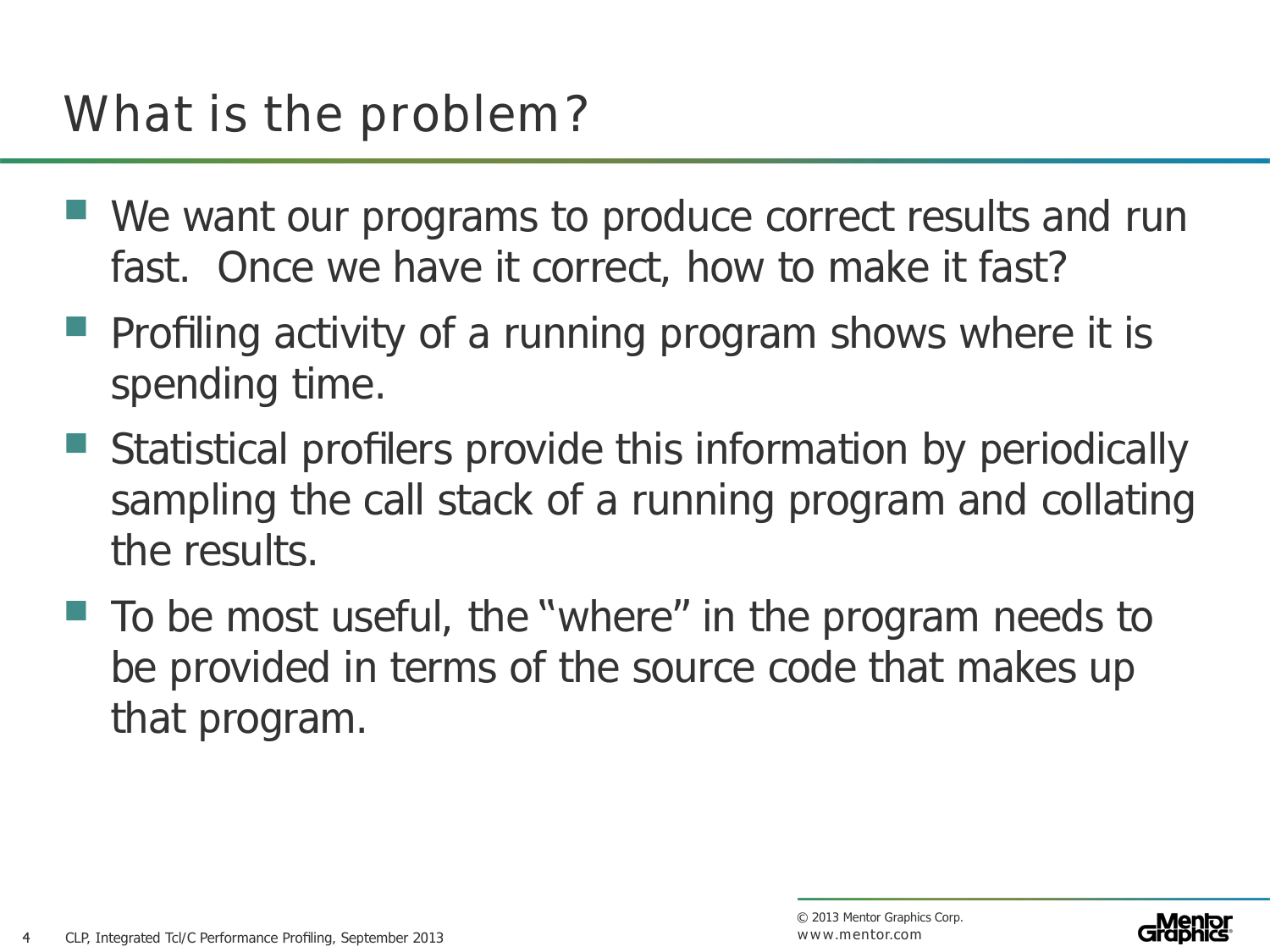

# What is the problem?
We want our programs to produce correct results and run fast.  Once we have it correct, how to make it fast?
Profiling activity of a running program shows where it is spending time.
Statistical profilers provide this information by periodically sampling the call stack of a running program and collating the results.
To be most useful, the “where” in the program needs to be provided in terms of the source code that makes up that program.
CLP, Integrated Tcl/C Performance Profiling, September 2013
4